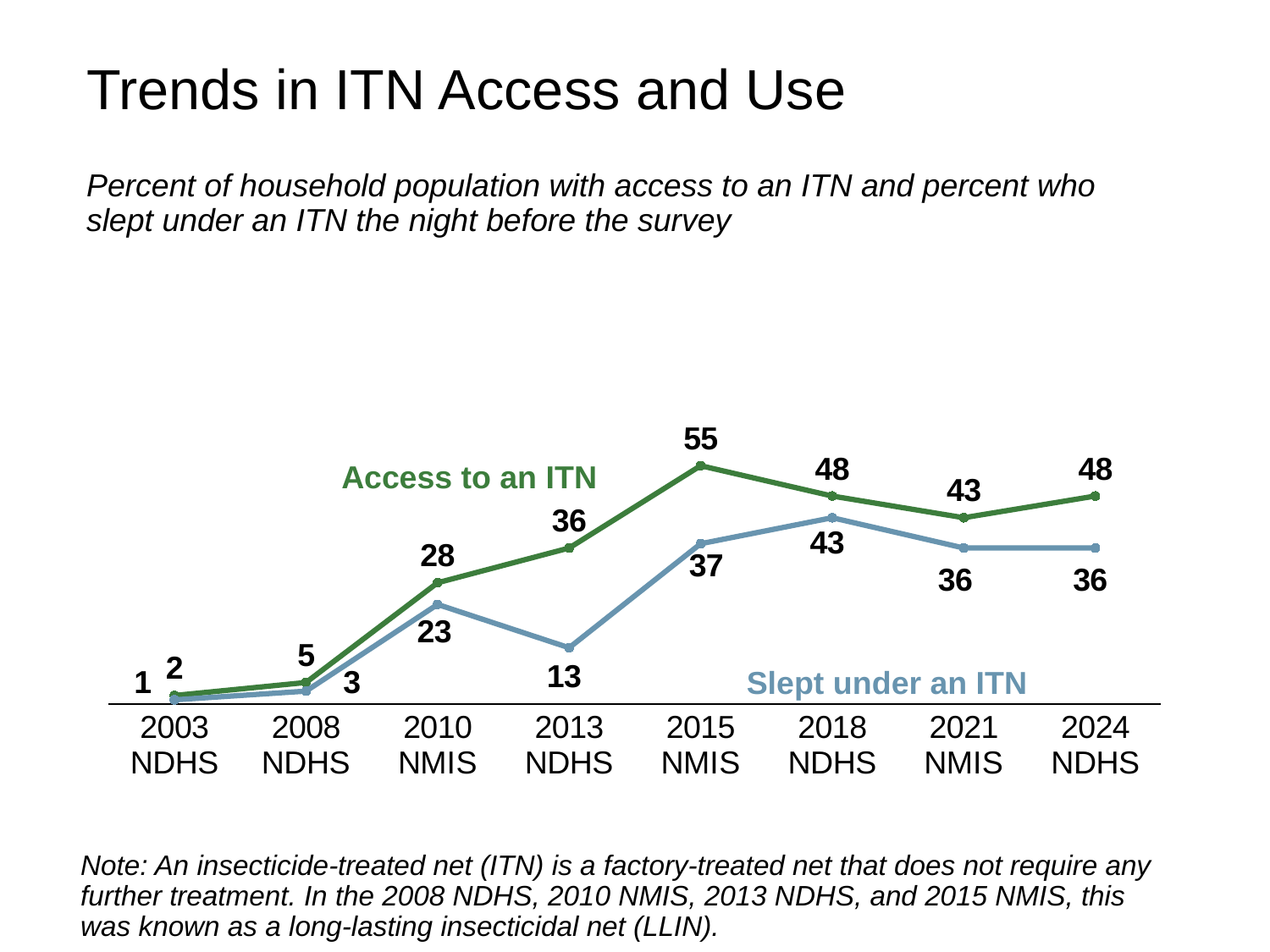

Trends in ITN Access and Use
Percent of household population with access to an ITN and percent who slept under an ITN the night before the survey

### Chart

| Category | Access | Slept |
|---|---|---|
| 2003
NDHS | 2.0 | 1.0 |
| 2008
NDHS | 5.0 | 3.0 |
| 2010
NMIS | 28.0 | 23.0 |
| 2013
NDHS | 36.0 | 13.0 |
| 2015
NMIS | 55.0 | 37.0 |
| 2018
NDHS | 48.0 | 43.0 |
| 2021
NMIS | 43.0 | 36.0 |
| 2024
NDHS | 48.0 | 36.0 |
Access to an ITN
Slept under an ITN
Note: An insecticide-treated net (ITN) is a factory-treated net that does not require any further treatment. In the 2008 NDHS, 2010 NMIS, 2013 NDHS, and 2015 NMIS, this was known as a long-lasting insecticidal net (LLIN).